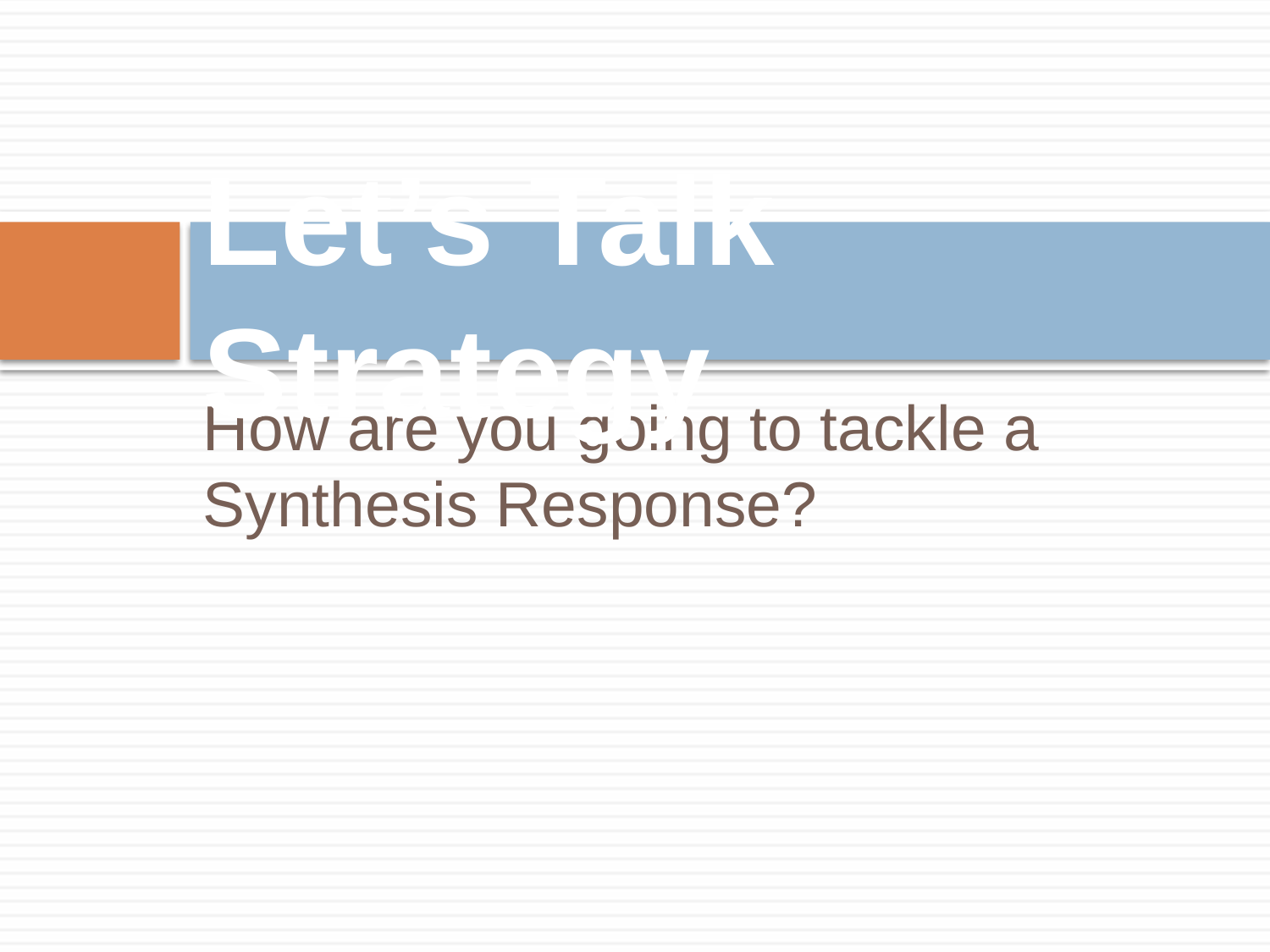

# Let’s Talk Strategy
How are you going to tackle a Synthesis Response?